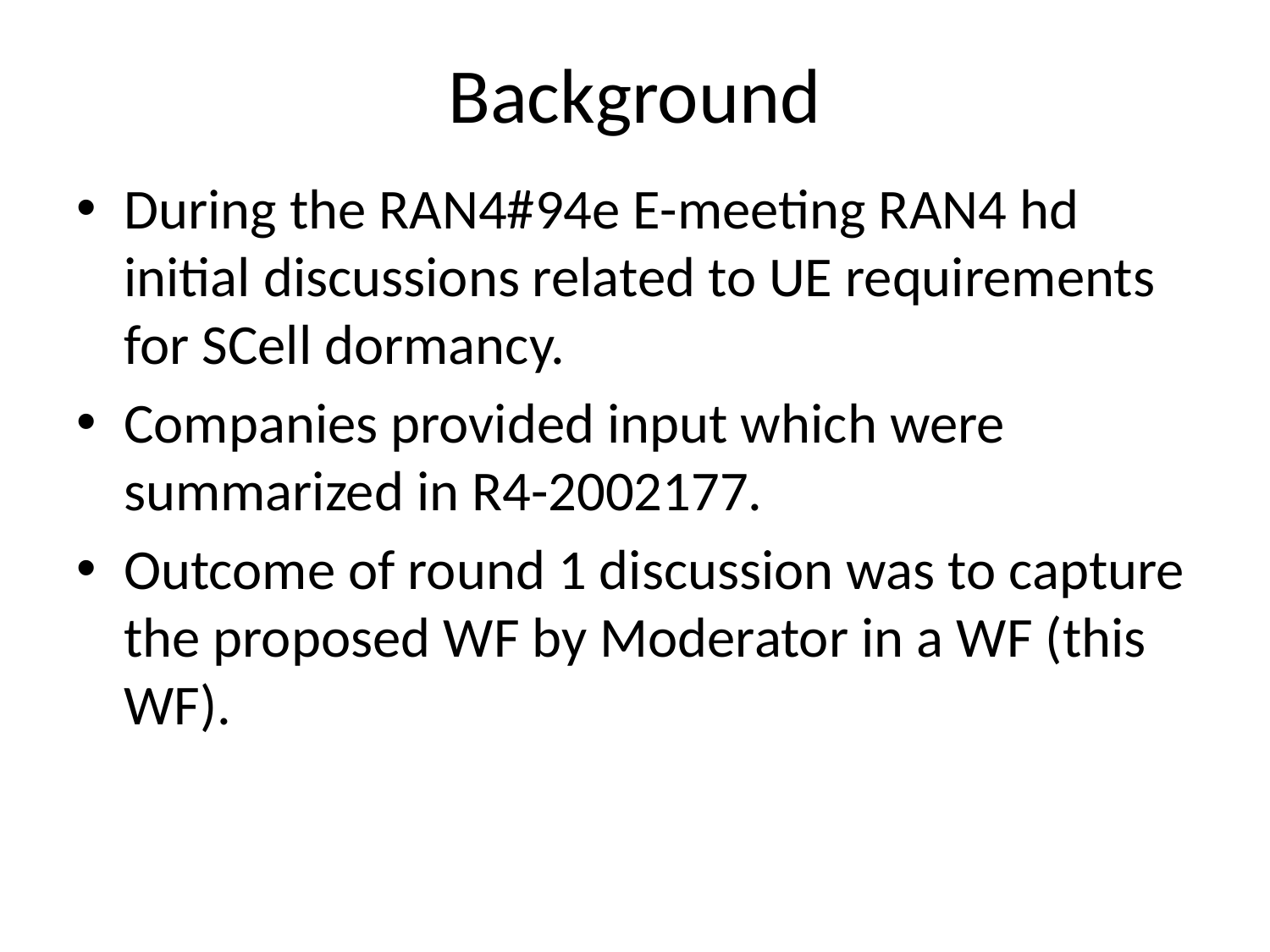

# Background
During the RAN4#94e E-meeting RAN4 hd initial discussions related to UE requirements for SCell dormancy.
Companies provided input which were summarized in R4-2002177.
Outcome of round 1 discussion was to capture the proposed WF by Moderator in a WF (this WF).